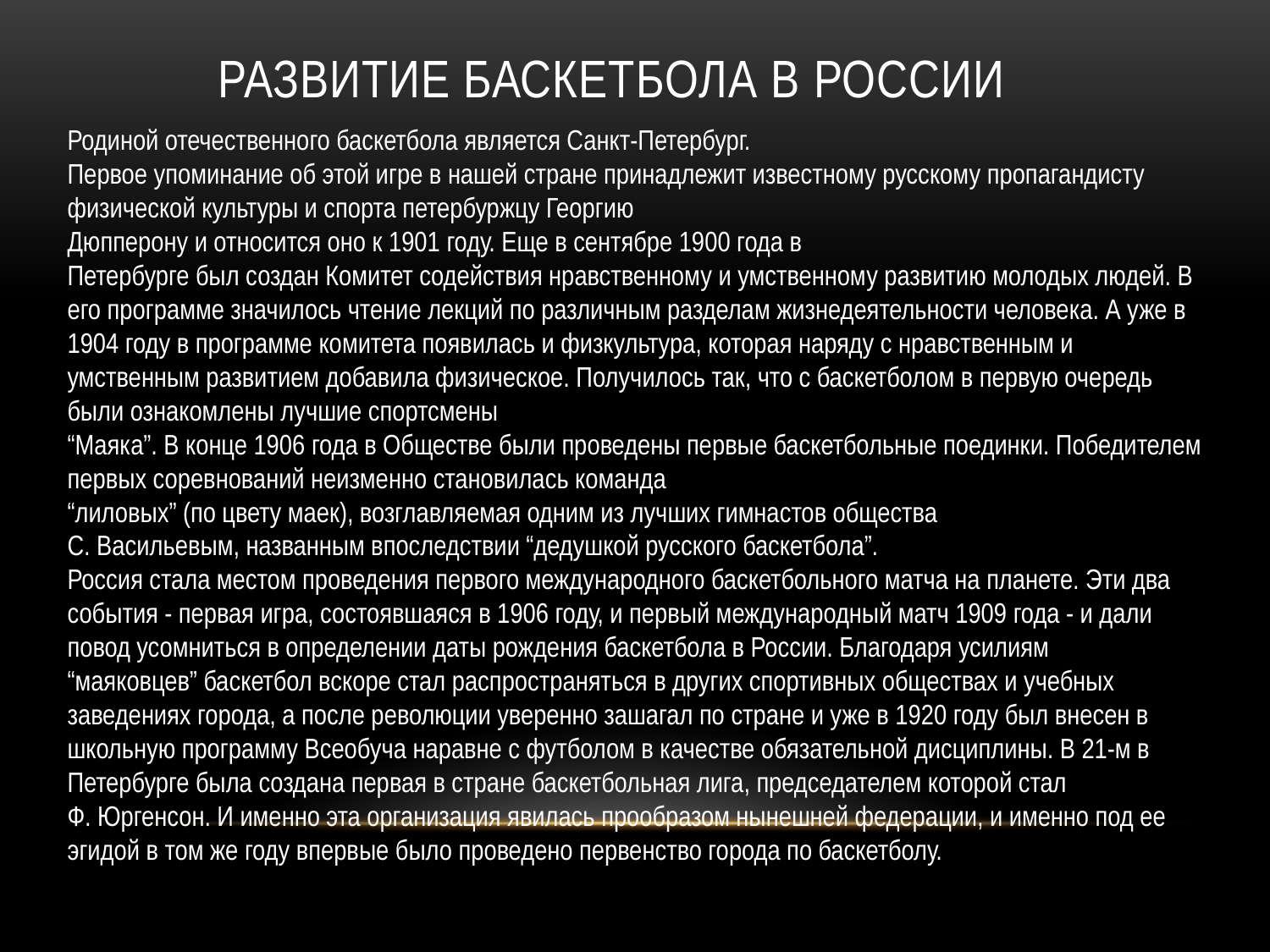

# Развитие баскетбола в России
Родиной отечественного баскетбола является Санкт-Петербург.
Первое упоминание об этой игре в нашей стране принадлежит известному русскому пропагандисту физической культуры и спорта петербуржцу Георгию
Дюпперону и относится оно к 1901 году. Еще в сентябре 1900 года в
Петербурге был создан Комитет содействия нравственному и умственному развитию молодых людей. В его программе значилось чтение лекций по различным разделам жизнедеятельности человека. А уже в 1904 году в программе комитета появилась и физкультура, которая наряду с нравственным и умственным развитием добавила физическое. Получилось так, что с баскетболом в первую очередь были ознакомлены лучшие спортсмены
“Маяка”. В конце 1906 года в Обществе были проведены первые баскетбольные поединки. Победителем первых соревнований неизменно становилась команда
“лиловых” (по цвету маек), возглавляемая одним из лучших гимнастов общества
С. Васильевым, названным впоследствии “дедушкой русского баскетбола”.
Россия стала местом проведения первого международного баскетбольного матча на планете. Эти два события - первая игра, состоявшаяся в 1906 году, и первый международный матч 1909 года - и дали повод усомниться в определении даты рождения баскетбола в России. Благодаря усилиям
“маяковцев” баскетбол вскоре стал распространяться в других спортивных обществах и учебных заведениях города, а после революции уверенно зашагал по стране и уже в 1920 году был внесен в школьную программу Всеобуча наравне с футболом в качестве обязательной дисциплины. В 21-м в Петербурге была создана первая в стране баскетбольная лига, председателем которой стал
Ф. Юргенсон. И именно эта организация явилась прообразом нынешней федерации, и именно под ее эгидой в том же году впервые было проведено первенство города по баскетболу.